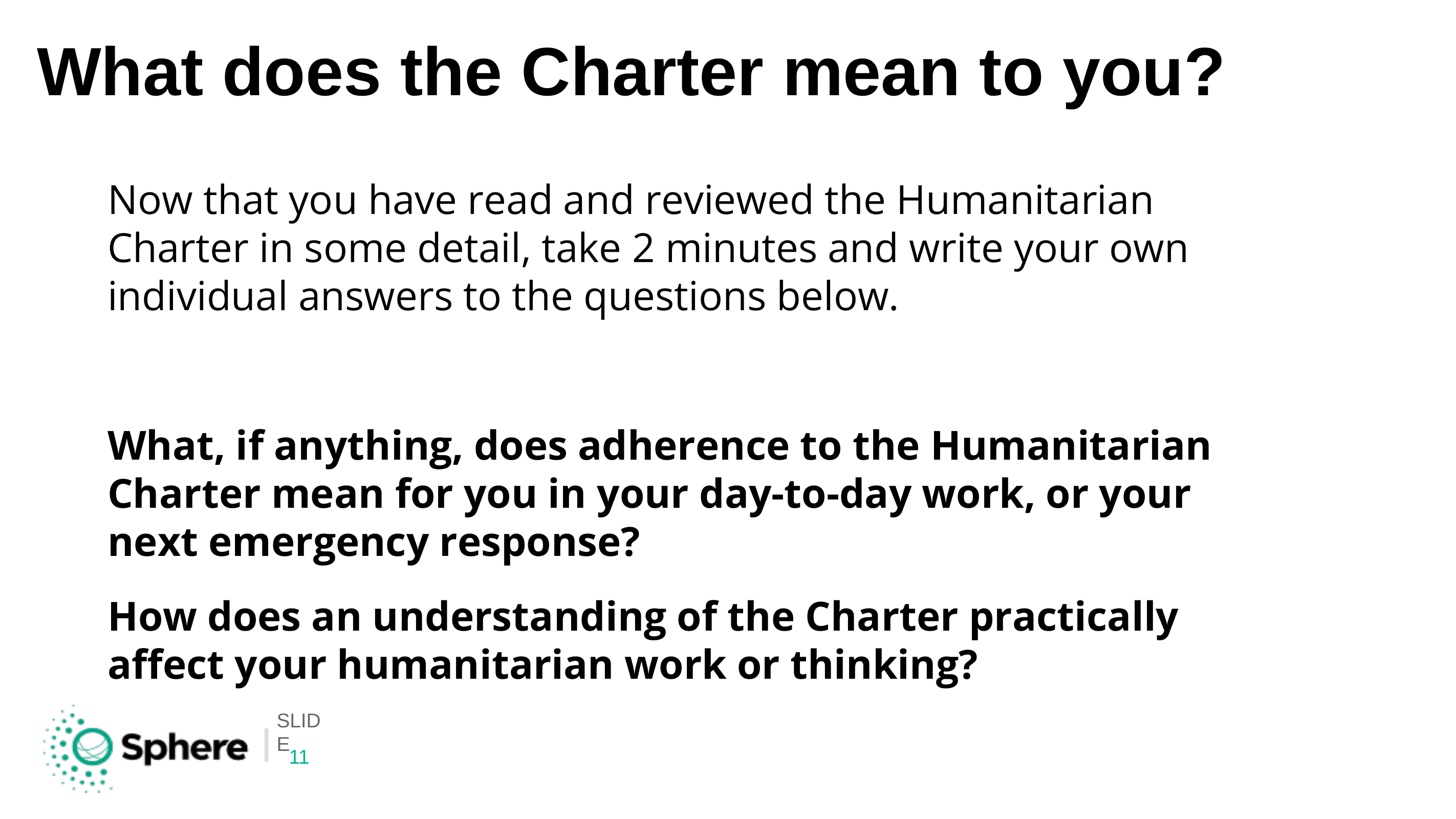

# What does the Charter mean to you?
Now that you have read and reviewed the Humanitarian Charter in some detail, take 2 minutes and write your own individual answers to the questions below.

What, if anything, does adherence to the Humanitarian Charter mean for you in your day-to-day work, or your next emergency response?
How does an understanding of the Charter practically affect your humanitarian work or thinking?
11